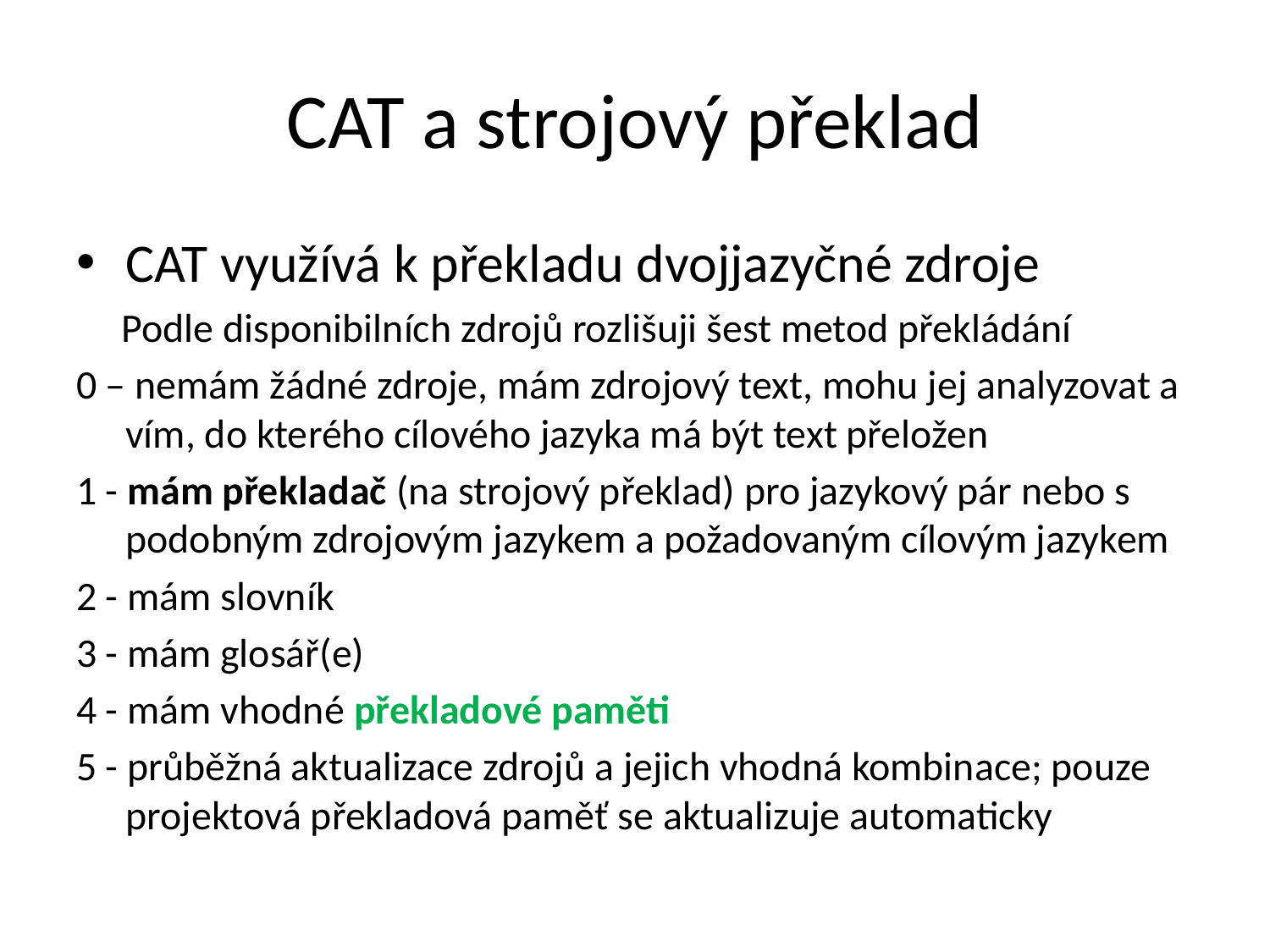

# CAT a strojový překlad
CAT využívá k překladu dvojjazyčné zdroje
     Podle disponibilních zdrojů rozlišuji šest metod překládání
0 – nemám žádné zdroje, mám zdrojový text, mohu jej analyzovat a vím, do kterého cílového jazyka má být text přeložen
1 - mám překladač (na strojový překlad) pro jazykový pár nebo s podobným zdrojovým jazykem a požadovaným cílovým jazykem
2 - mám slovník
3 - mám glosář(e)
4 - mám vhodné překladové paměti
5 - průběžná aktualizace zdrojů a jejich vhodná kombinace; pouze projektová překladová paměť se aktualizuje automaticky